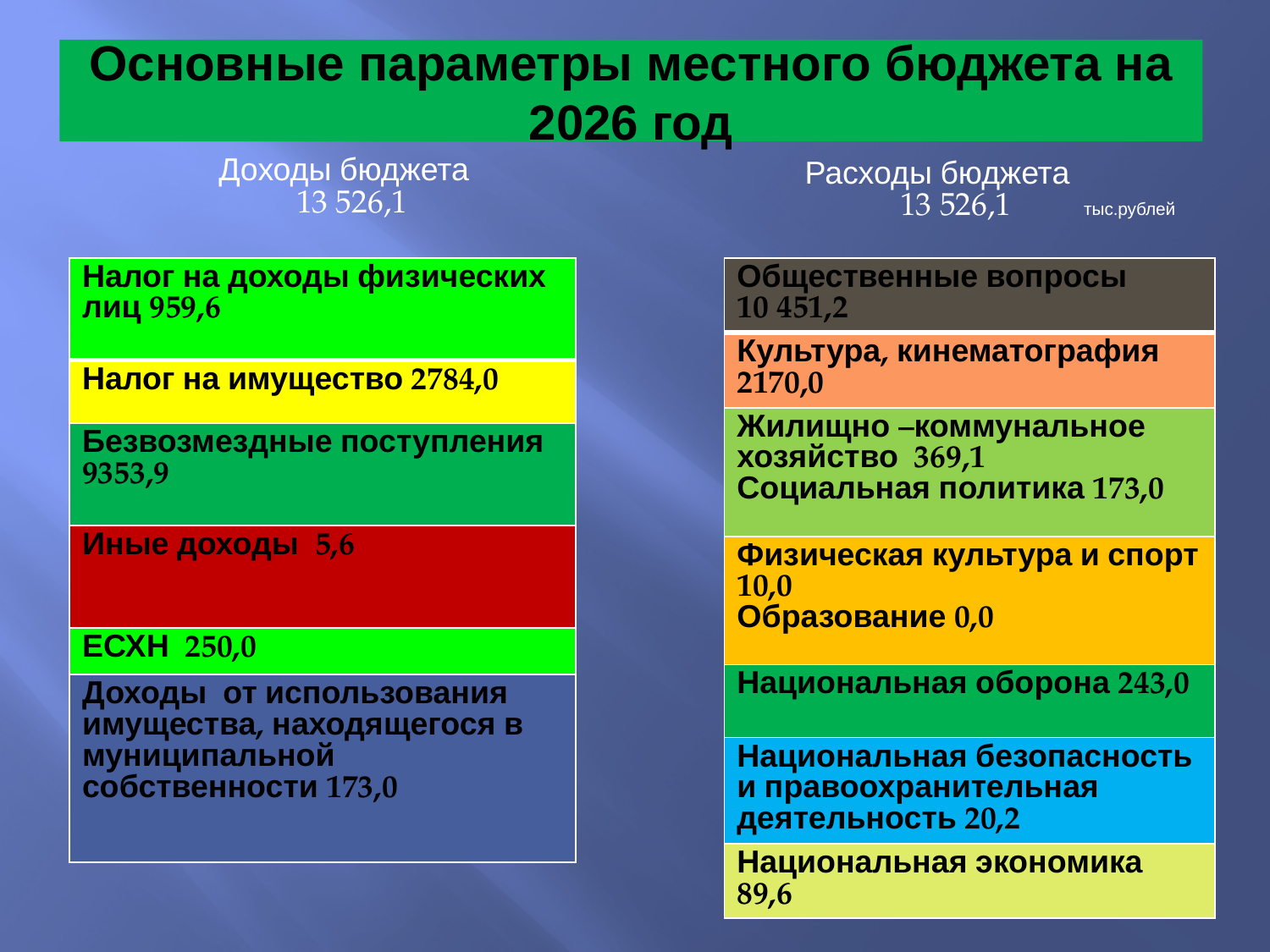

# Основные параметры местного бюджета на 2026 год
| Доходы бюджета 13 526,1 |
| --- |
| Расходы бюджета 13 526,1 тыс.рублей |
| --- |
| Общественные вопросы 10 451,2 |
| --- |
| Культура, кинематография 2170,0 |
| Жилищно –коммунальное хозяйство 369,1 Социальная политика 173,0 |
| Физическая культура и спорт 10,0 Образование 0,0 |
| Национальная оборона 243,0 |
| Национальная безопасность и правоохранительная деятельность 20,2 |
| Национальная экономика 89,6 |
| Налог на доходы физических лиц 959,6 |
| --- |
| Налог на имущество 2784,0 |
| Безвозмездные поступления 9353,9 |
| Иные доходы 5,6 |
| ЕСХН 250,0 |
| Доходы от использования имущества, находящегося в муниципальной собственности 173,0 |